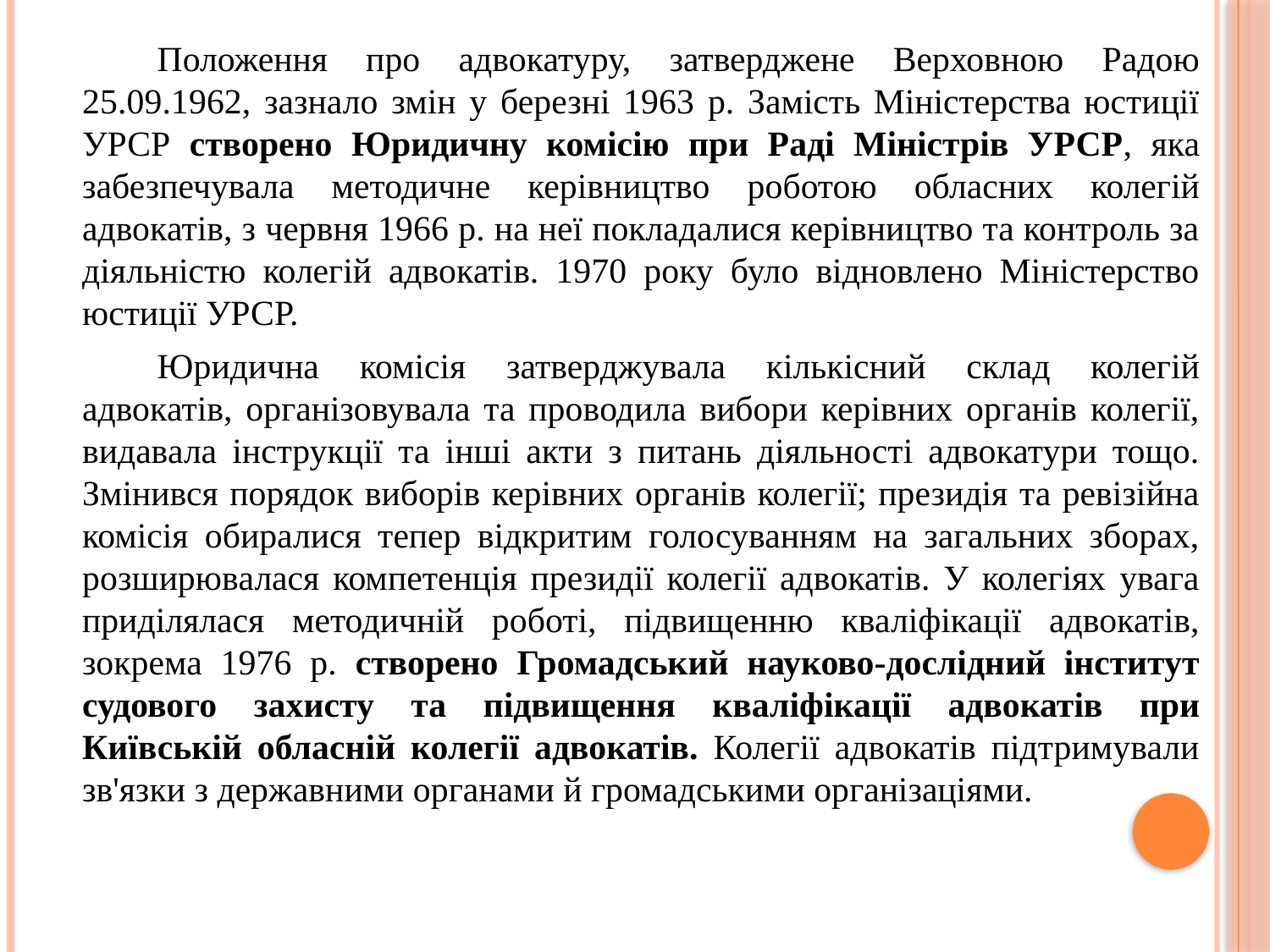

Положення про адвокатуру, затверджене Верховною Радою 25.09.1962, зазнало змін у березні 1963 р. Замість Міністерства юстиції УРСР створено Юридичну комісію при Раді Міністрів УРСР, яка забезпечувала методичне керівництво роботою обласних колегій адвокатів, з червня 1966 р. на неї покладалися керівництво та контроль за діяльністю колегій адвокатів. 1970 року було відновлено Міністерство юстиції УРСР.
Юридична комісія затверджувала кількісний склад колегій адвокатів, організовувала та проводила вибори керівних органів колегії, видавала інструкції та інші акти з питань діяльності адвокатури тощо. Змінився порядок виборів керівних органів колегії; президія та ревізійна комісія обиралися тепер відкритим голосуванням на загальних зборах, розширювалася компетенція президії колегії адвокатів. У колегіях увага приділялася методичній роботі, підвищенню кваліфікації адвокатів, зокрема 1976 р. створено Громадський науково-дослідний інститут судового захисту та підвищення кваліфікації адвокатів при Київській обласній колегії адвокатів. Колегії адвокатів підтримували зв'язки з державними органами й громадськими організаціями.